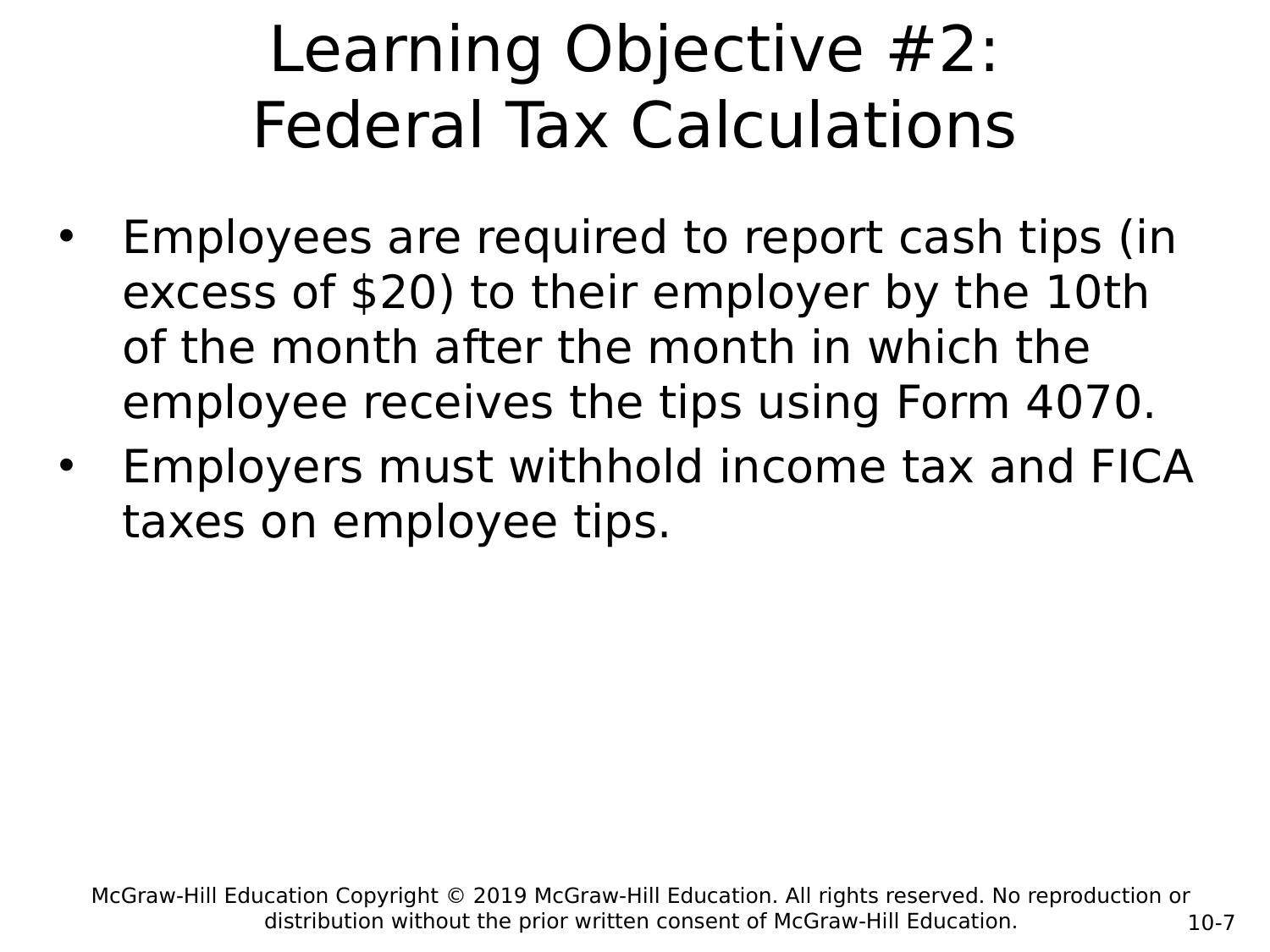

# Learning Objective #2: Federal Tax Calculations
Employees are required to report cash tips (in excess of $20) to their employer by the 10th of the month after the month in which the employee receives the tips using Form 4070.
Employers must withhold income tax and FICA taxes on employee tips.
McGraw-Hill Education Copyright © 2019 McGraw-Hill Education. All rights reserved. No reproduction or distribution without the prior written consent of McGraw-Hill Education.
10-7